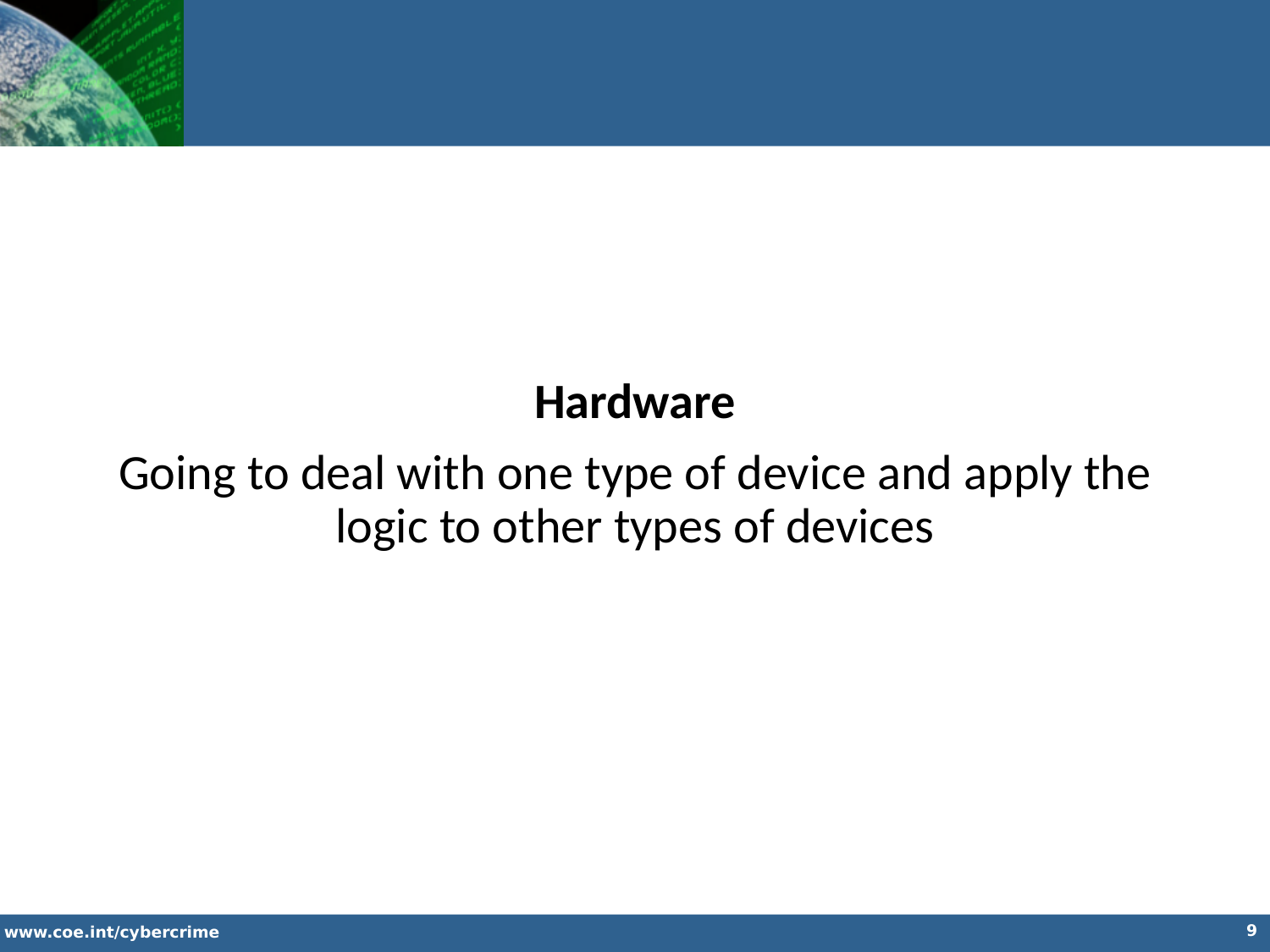

Hardware
Going to deal with one type of device and apply the logic to other types of devices